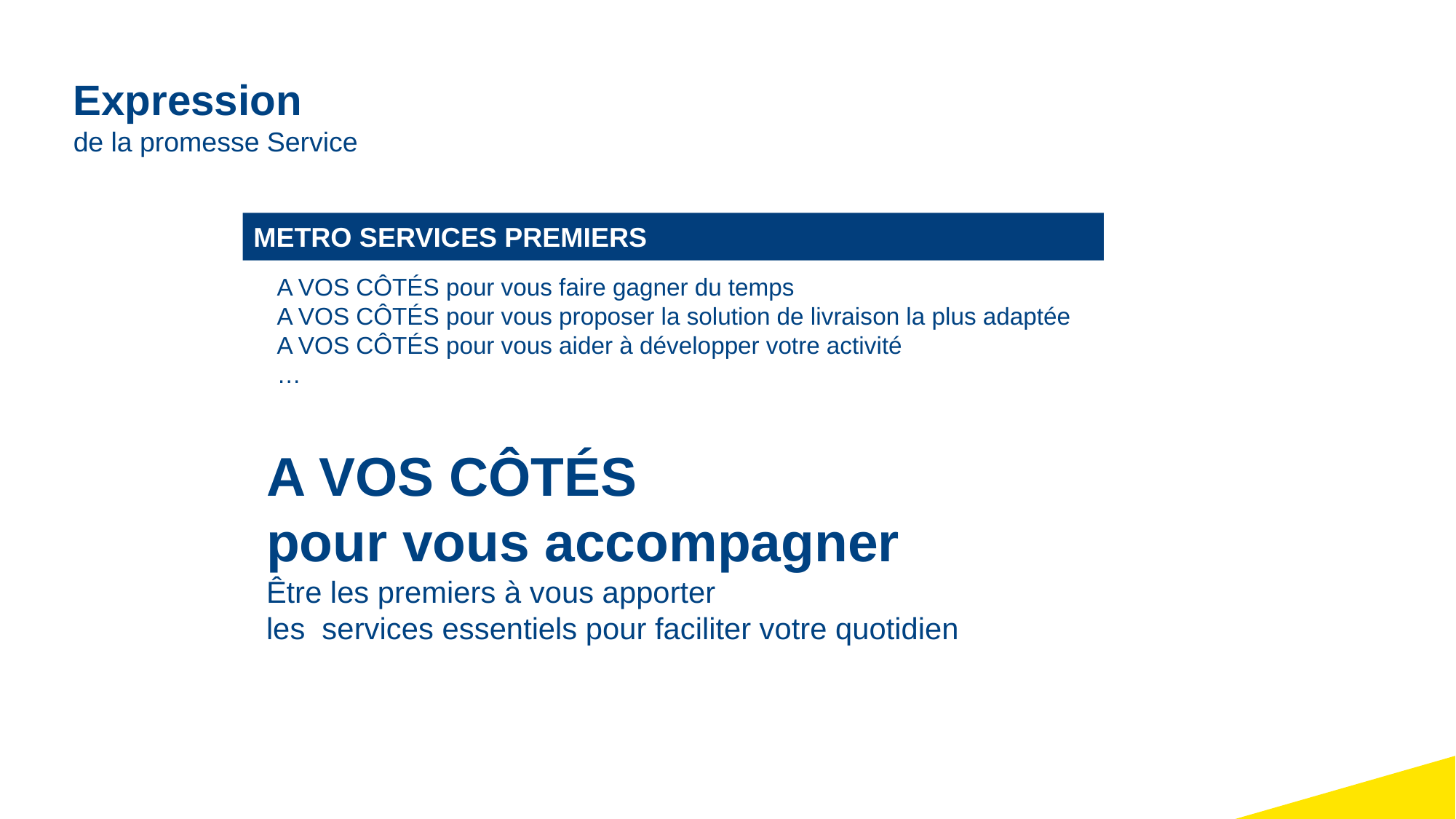

Expression
de la promesse Service
METRO SERVICES PREMIERS
A VOS CÔTÉS pour vous faire gagner du temps
A VOS CÔTÉS pour vous proposer la solution de livraison la plus adaptée
A VOS CÔTÉS pour vous aider à développer votre activité
…
A VOS CÔTÉS
pour vous accompagner
Être les premiers à vous apporter
les  services essentiels pour faciliter votre quotidien